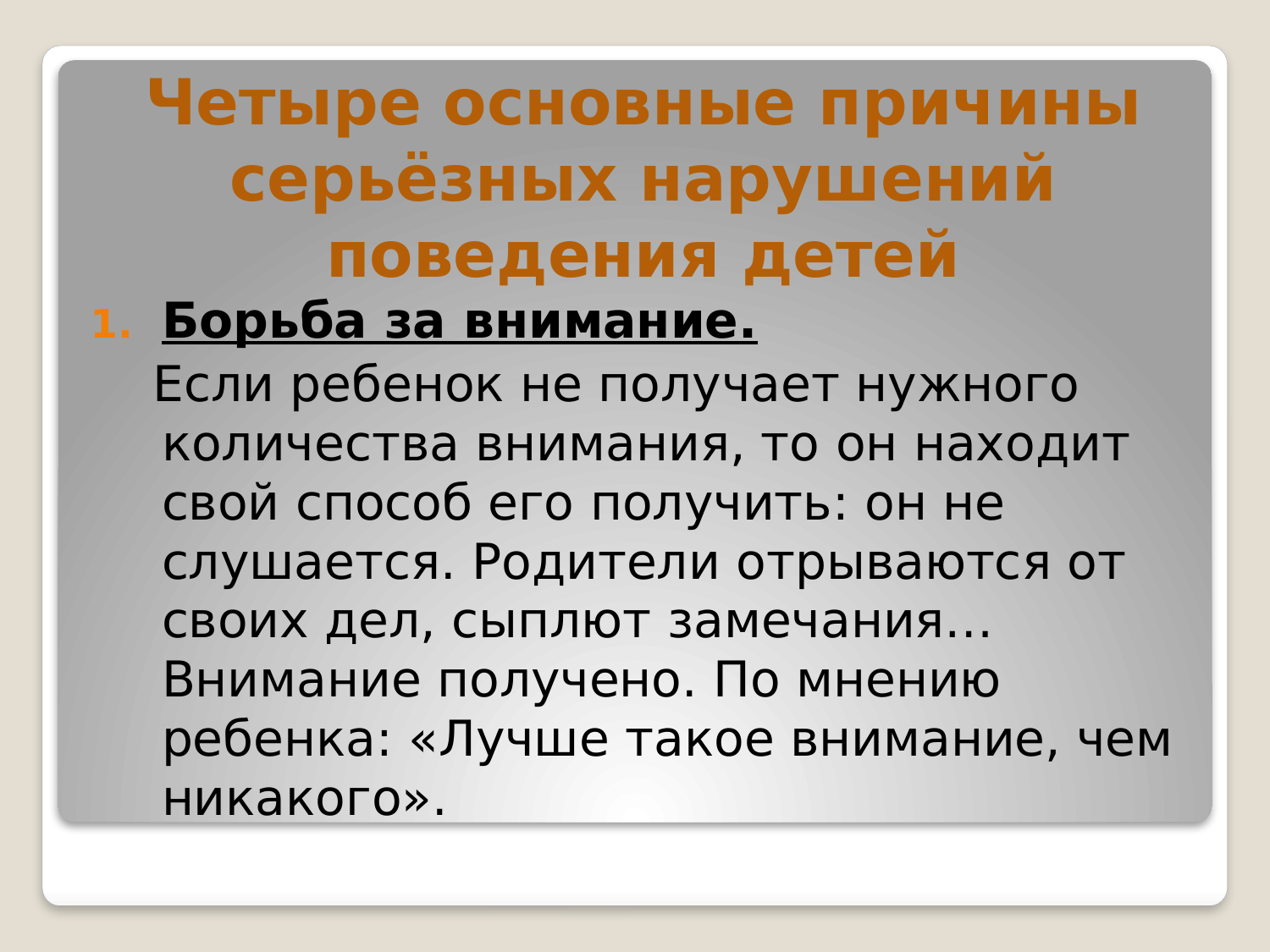

# Четыре основные причины серьёзных нарушений поведения детей
Борьба за внимание.
    Если ребенок не получает нужного количества внимания, то он находит свой способ его получить: он не слушается. Родители отрываются от своих дел, сыплют замечания… Внимание получено. По мнению ребенка: «Лучше такое внимание, чем никакого».